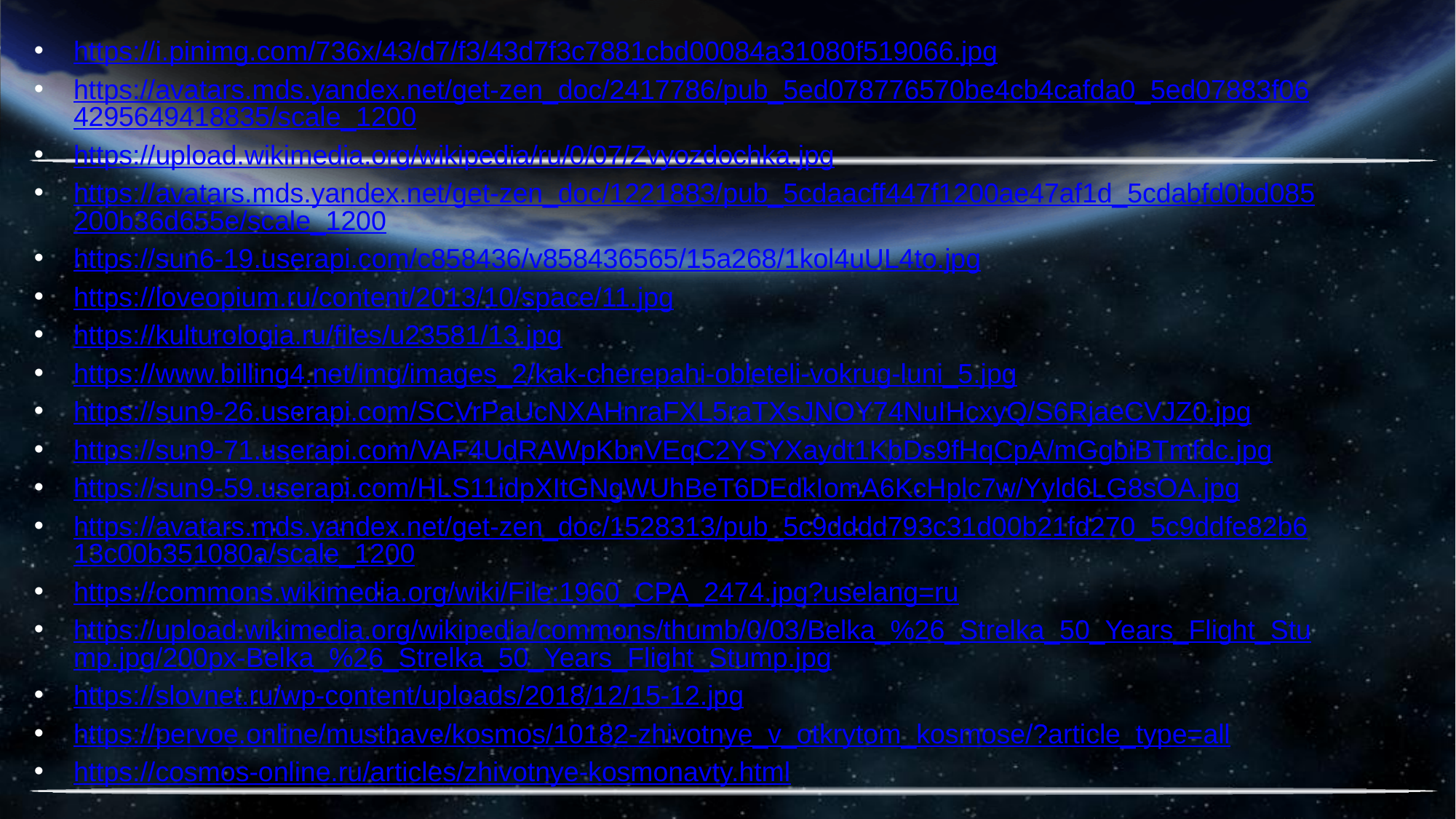

https://i.pinimg.com/736x/43/d7/f3/43d7f3c7881cbd00084a31080f519066.jpg
https://avatars.mds.yandex.net/get-zen_doc/2417786/pub_5ed078776570be4cb4cafda0_5ed07883f064295649418835/scale_1200
https://upload.wikimedia.org/wikipedia/ru/0/07/Zvyozdochka.jpg
https://avatars.mds.yandex.net/get-zen_doc/1221883/pub_5cdaacff447f1200ae47af1d_5cdabfd0bd085200b36d655e/scale_1200
https://sun6-19.userapi.com/c858436/v858436565/15a268/1kol4uUL4to.jpg
https://loveopium.ru/content/2013/10/space/11.jpg
https://kulturologia.ru/files/u23581/13.jpg
https://www.billing4.net/img/images_2/kak-cherepahi-obleteli-vokrug-luni_5.jpg
https://sun9-26.userapi.com/SCVrPaUcNXAHnraFXL5raTXsJNOY74NuIHcxyQ/S6RjaeCVJZ0.jpg
https://sun9-71.userapi.com/VAF4UdRAWpKbnVEqC2YSYXaydt1KbDs9fHqCpA/mGgbiBTmfdc.jpg
https://sun9-59.userapi.com/HLS11idpXItGNgWUhBeT6DEdkIomA6KcHplc7w/Yyld6LG8sOA.jpg
https://avatars.mds.yandex.net/get-zen_doc/1528313/pub_5c9dddd793c31d00b21fd270_5c9ddfe82b613c00b351080a/scale_1200
https://commons.wikimedia.org/wiki/File:1960_CPA_2474.jpg?uselang=ru
https://upload.wikimedia.org/wikipedia/commons/thumb/0/03/Belka_%26_Strelka_50_Years_Flight_Stump.jpg/200px-Belka_%26_Strelka_50_Years_Flight_Stump.jpg
https://slovnet.ru/wp-content/uploads/2018/12/15-12.jpg
https://pervoe.online/musthave/kosmos/10182-zhivotnye_v_otkrytom_kosmose/?article_type=all
https://cosmos-online.ru/articles/zhivotnye-kosmonavty.html